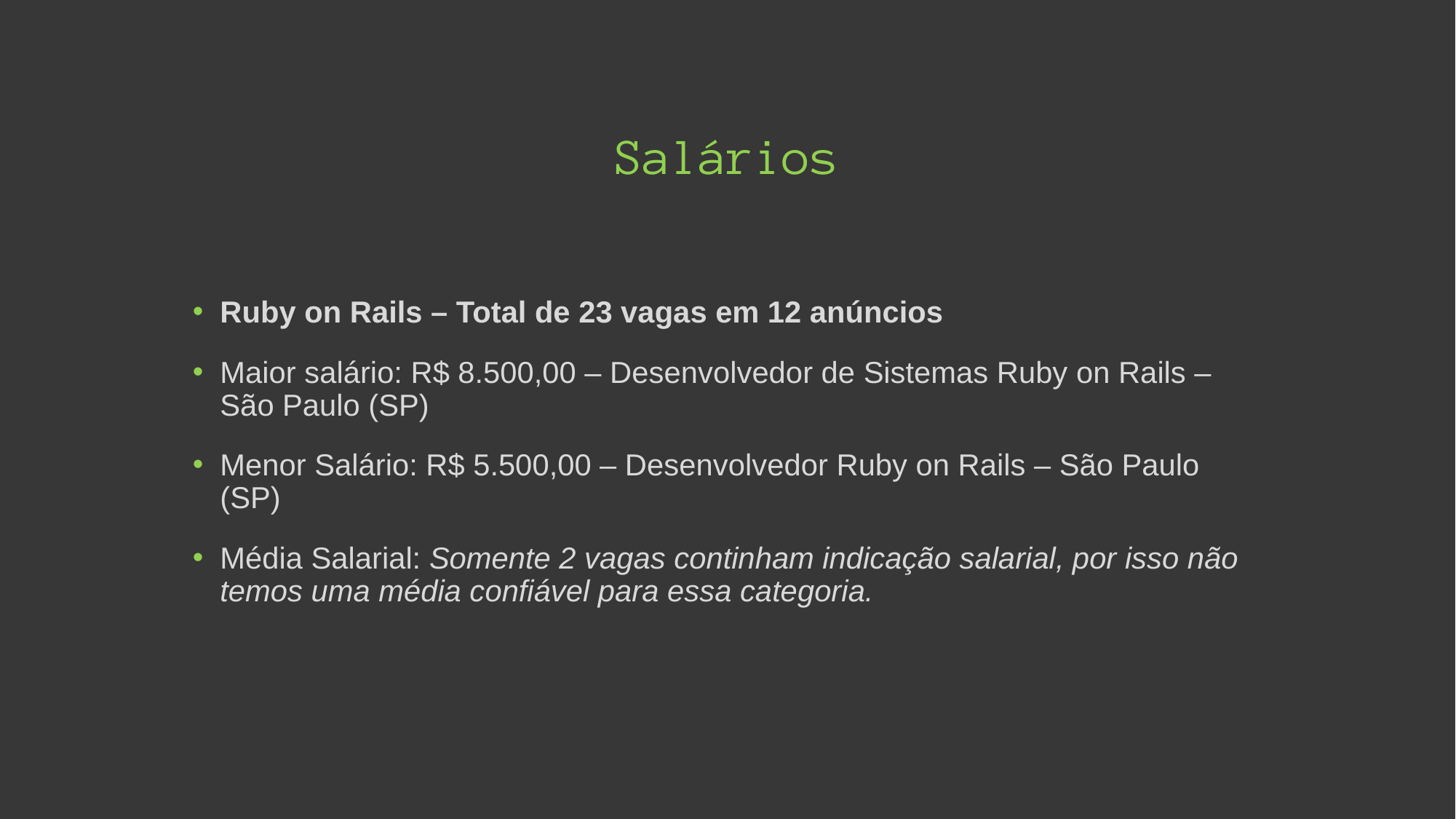

# Salários

Ruby on Rails – Total de 23 vagas em 12 anúncios
Maior salário: R$ 8.500,00 – Desenvolvedor de Sistemas Ruby on Rails – São Paulo (SP)
Menor Salário: R$ 5.500,00 – Desenvolvedor Ruby on Rails – São Paulo (SP)
Média Salarial: Somente 2 vagas continham indicação salarial, por isso não temos uma média confiável para essa categoria.